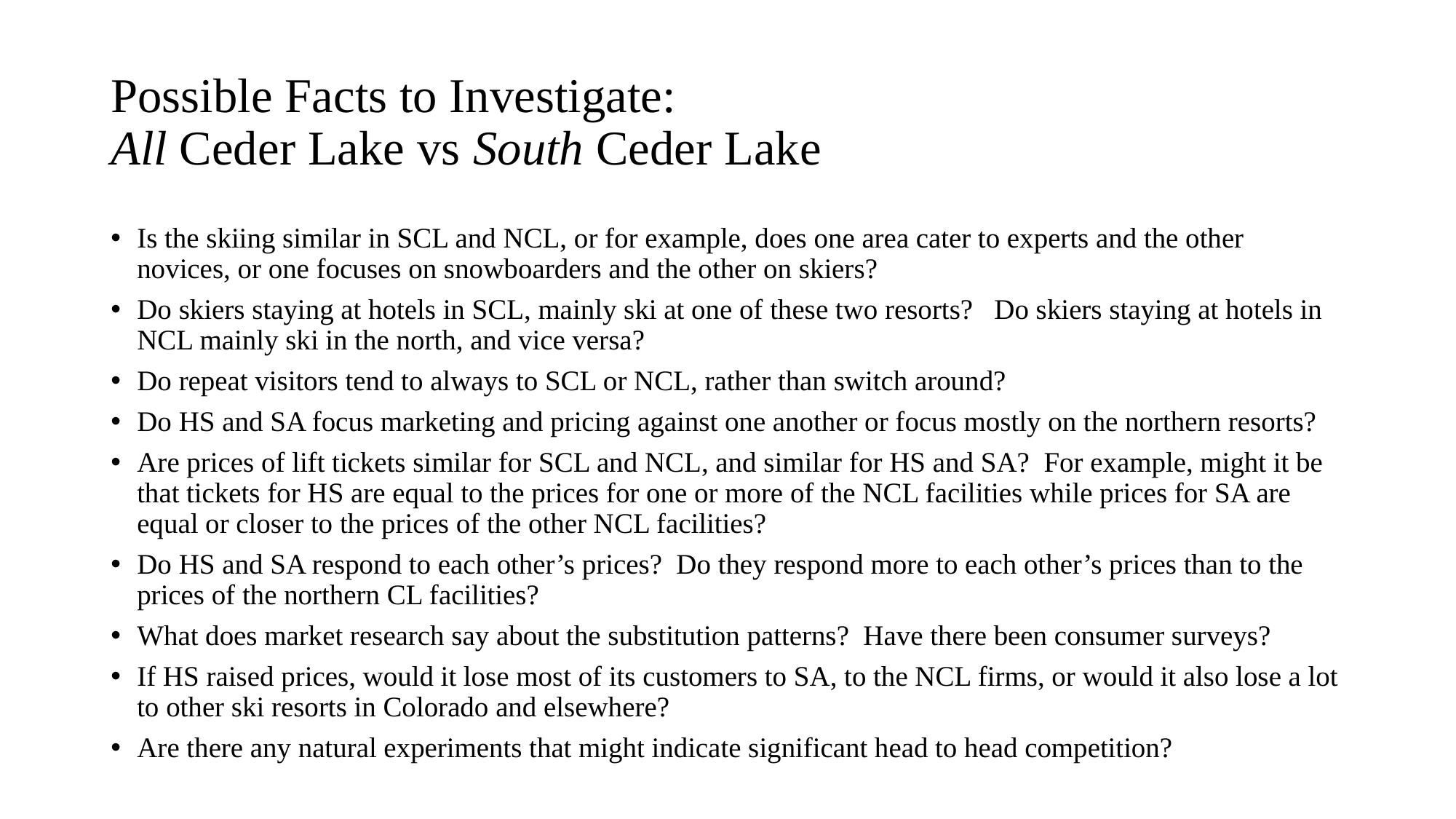

# Possible Facts to Investigate: All Ceder Lake vs South Ceder Lake
Is the skiing similar in SCL and NCL, or for example, does one area cater to experts and the other novices, or one focuses on snowboarders and the other on skiers?
Do skiers staying at hotels in SCL, mainly ski at one of these two resorts?   Do skiers staying at hotels in NCL mainly ski in the north, and vice versa?
Do repeat visitors tend to always to SCL or NCL, rather than switch around?
Do HS and SA focus marketing and pricing against one another or focus mostly on the northern resorts?
Are prices of lift tickets similar for SCL and NCL, and similar for HS and SA?  For example, might it be that tickets for HS are equal to the prices for one or more of the NCL facilities while prices for SA are equal or closer to the prices of the other NCL facilities?
Do HS and SA respond to each other’s prices?  Do they respond more to each other’s prices than to the prices of the northern CL facilities?
What does market research say about the substitution patterns?  Have there been consumer surveys?
If HS raised prices, would it lose most of its customers to SA, to the NCL firms, or would it also lose a lot to other ski resorts in Colorado and elsewhere?
Are there any natural experiments that might indicate significant head to head competition?